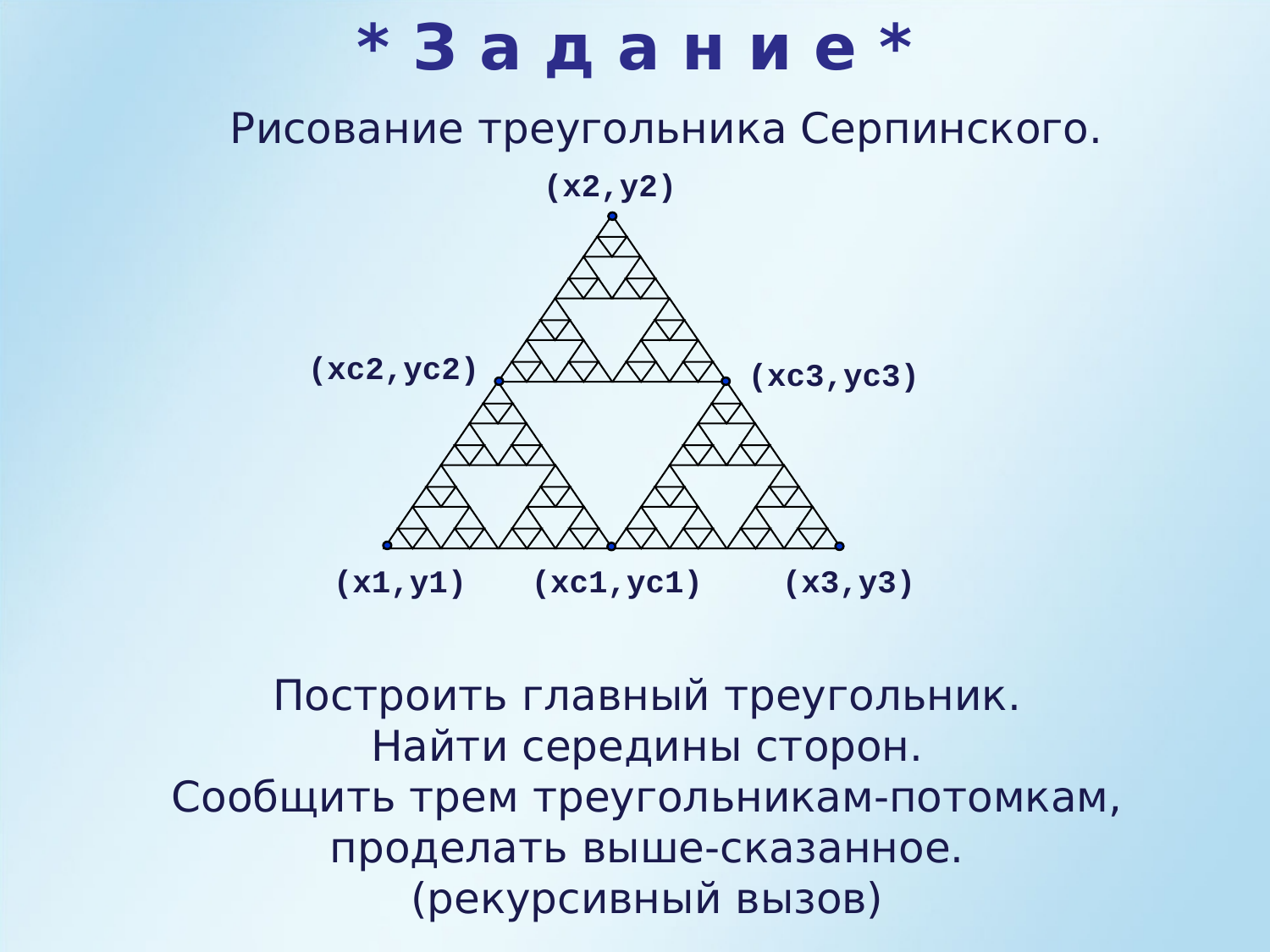

* З а д а н и е *
Рисование треугольника Серпинского.
(x2,y2)

(xc2,yc2)
(xc3,yc3)

(x1,y1)
(xc1,yc1)
(x3,y3)
Построить главный треугольник.
Найти середины сторон.
Сообщить трем треугольникам-потомкам,
проделать выше-сказанное.
(рекурсивный вызов)